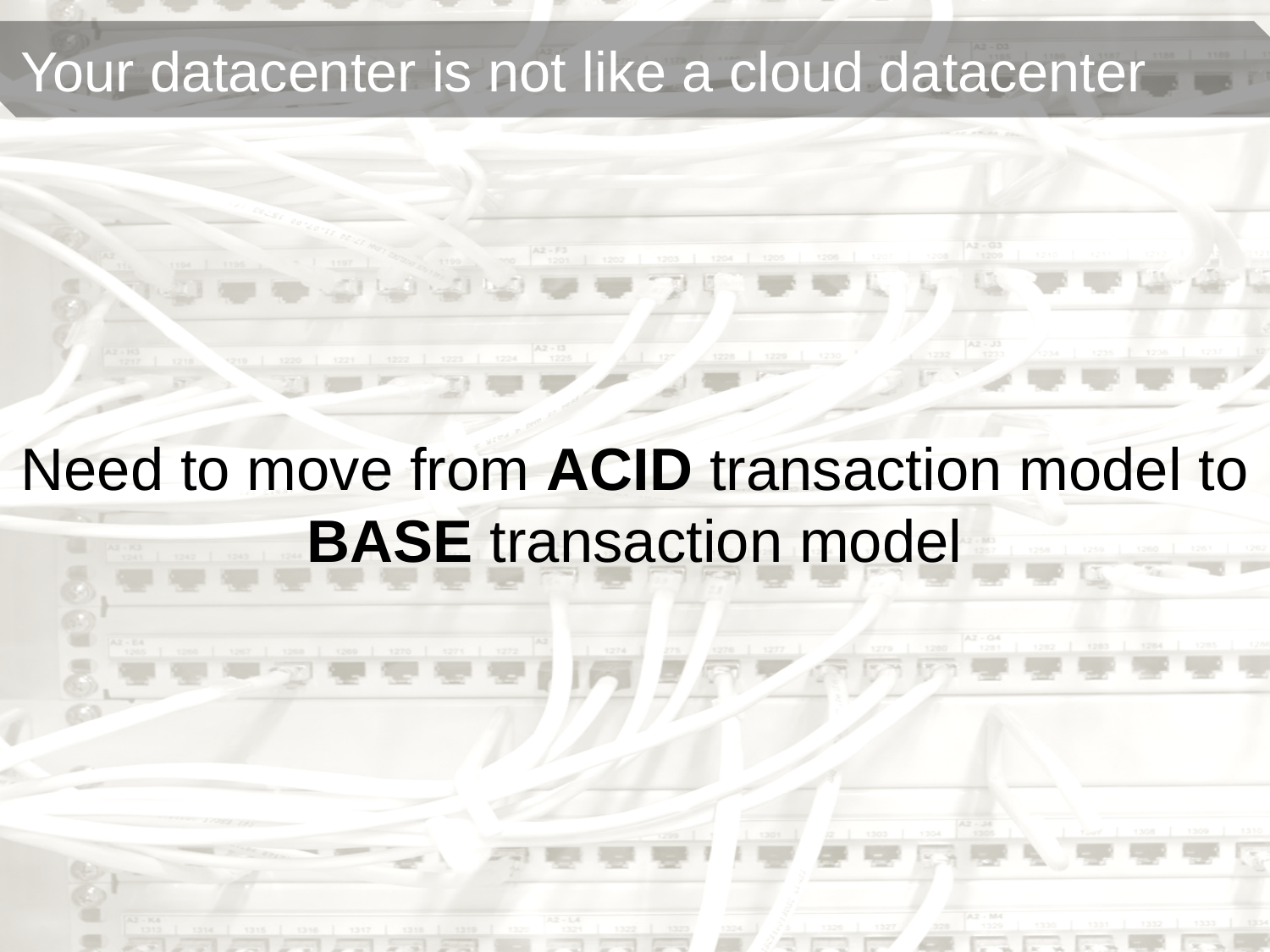

Need to move from ACID transaction model to BASE transaction model